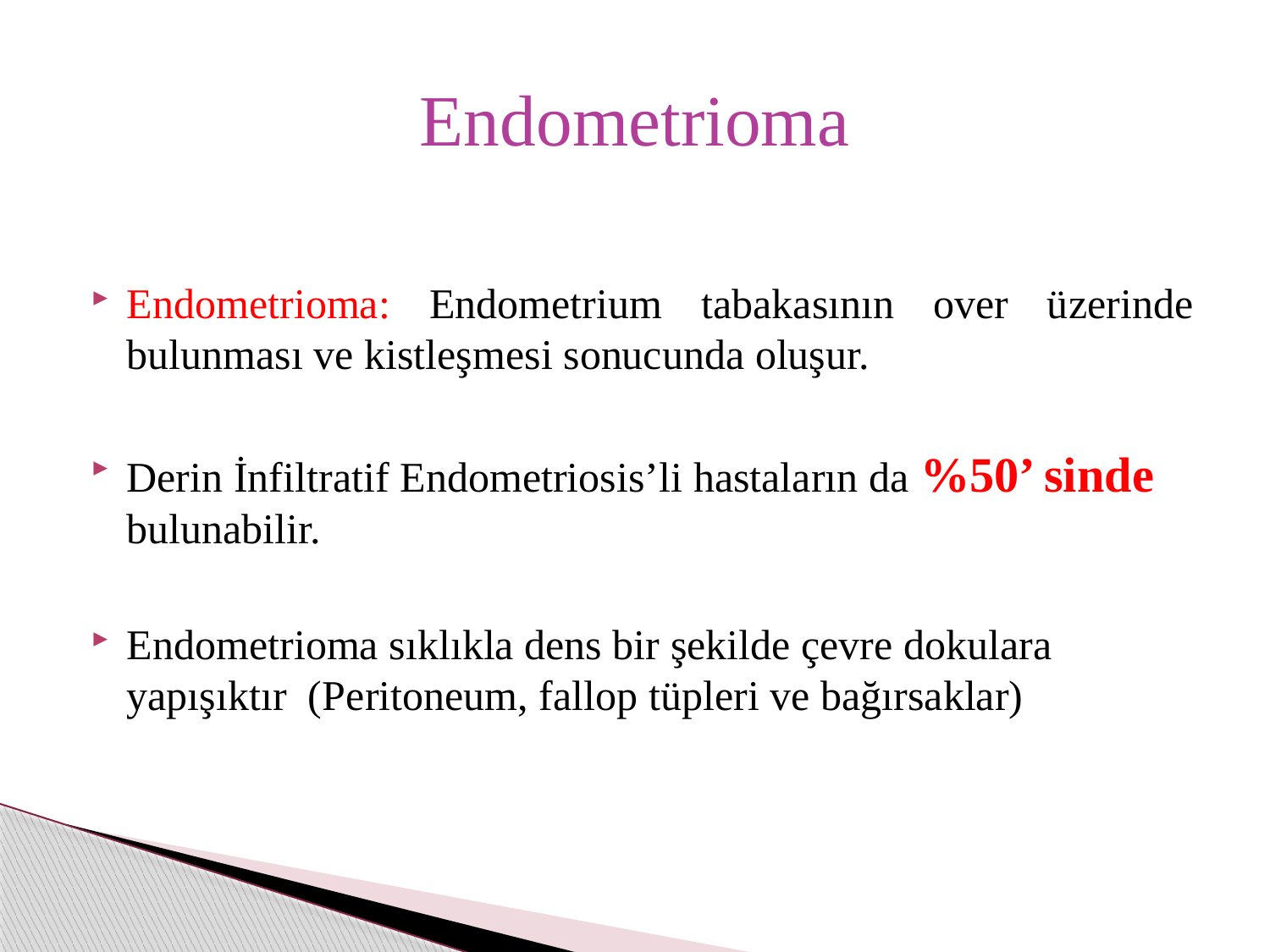

# Endometrioma

Endometrioma: Endometrium tabakasının over üzerinde bulunması ve kistleşmesi sonucunda oluşur.

Derin İnfiltratif Endometriosis’li hastaların da %50’ sinde bulunabilir.

Endometrioma sıklıkla dens bir şekilde çevre dokulara yapışıktır  (Peritoneum, fallop tüpleri ve bağırsaklar)